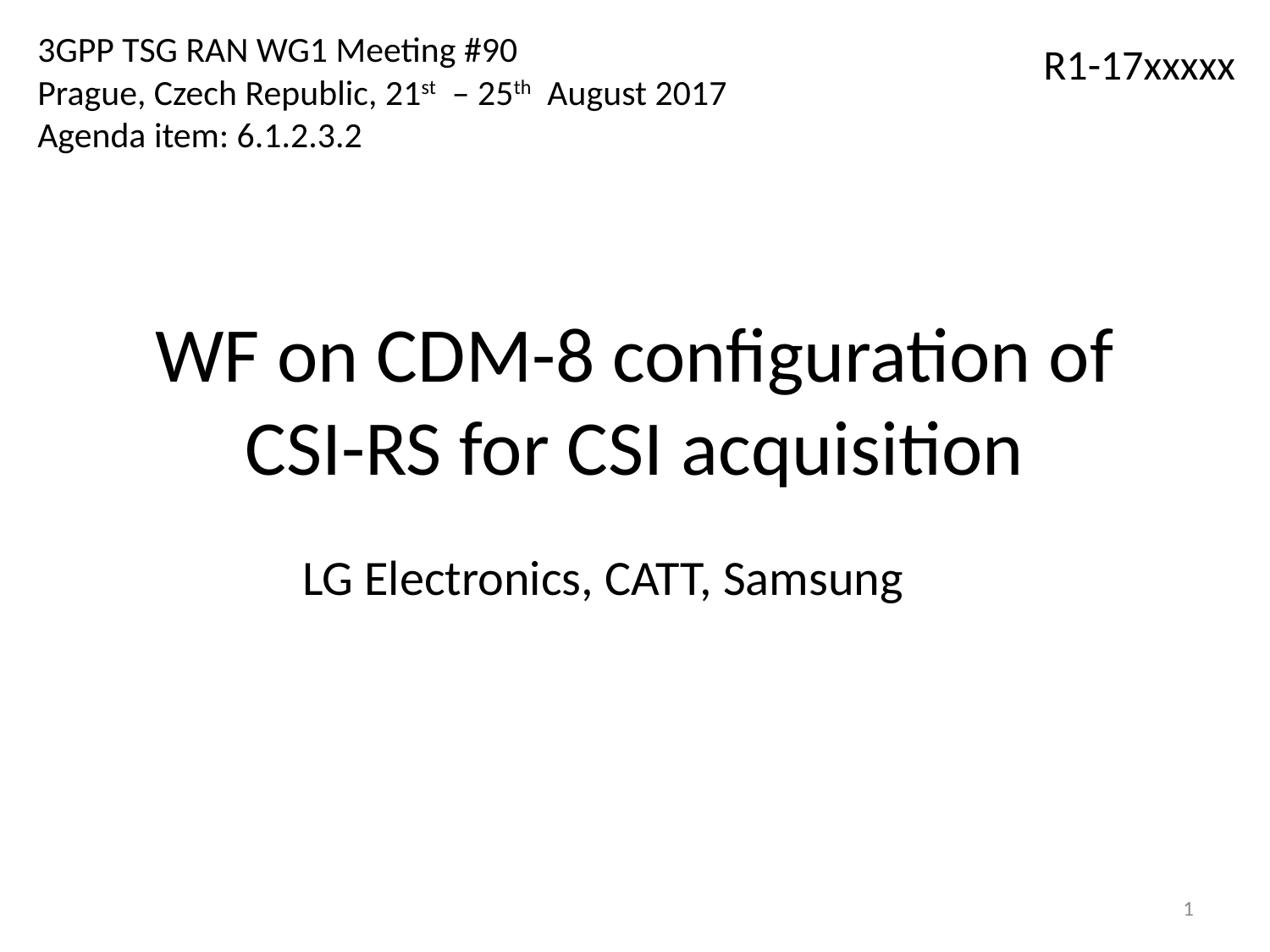

3GPP TSG RAN WG1 Meeting #90
Prague, Czech Republic, 21st  – 25th  August 2017
Agenda item: 6.1.2.3.2
R1-17xxxxx
# WF on CDM-8 configuration of CSI-RS for CSI acquisition
LG Electronics, CATT, Samsung
1